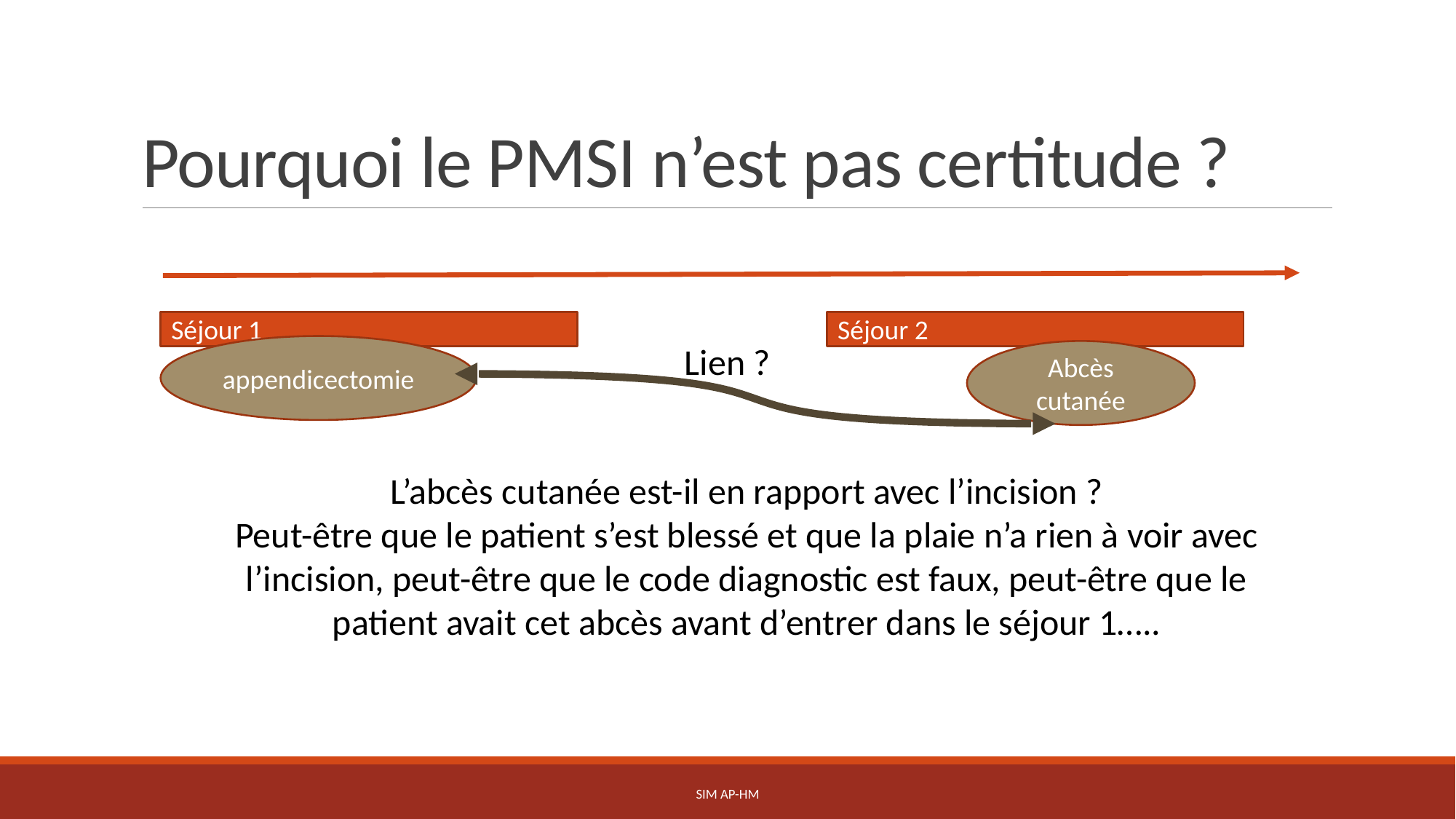

# Pourquoi le PMSI n’est pas certitude ?
Séjour 1
Séjour 2
Lien ?
appendicectomie
Abcès cutanée
L’abcès cutanée est-il en rapport avec l’incision ?
Peut-être que le patient s’est blessé et que la plaie n’a rien à voir avec l’incision, peut-être que le code diagnostic est faux, peut-être que le patient avait cet abcès avant d’entrer dans le séjour 1…..
SIM AP-HM